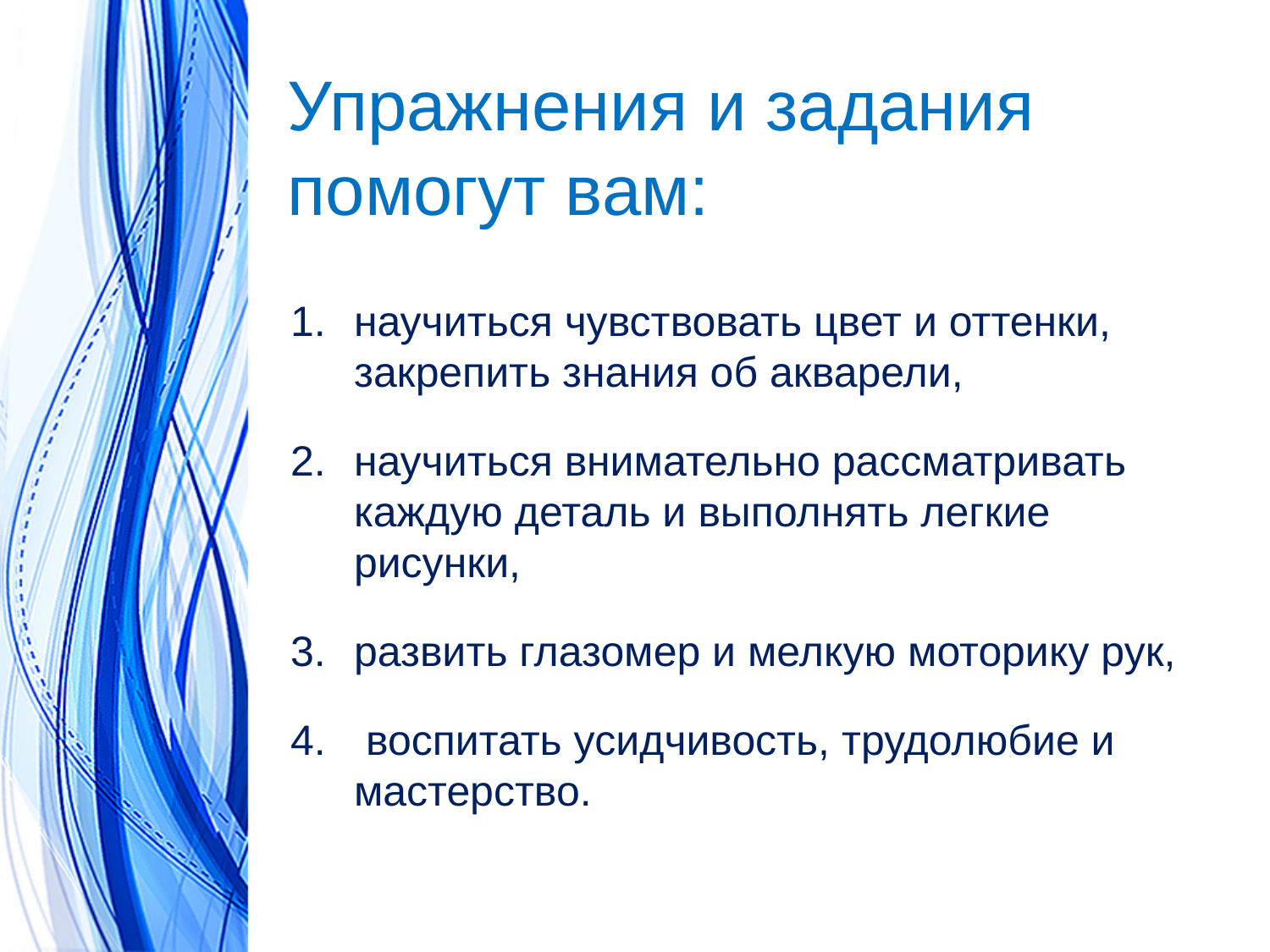

# Упражнения и задания помогут вам:
научиться чувствовать цвет и оттенки, закрепить знания об акварели,

научиться внимательно рассматривать каждую деталь и выполнять легкие рисунки,

развить глазомер и мелкую моторику рук,

 воспитать усидчивость, трудолюбие и мастерство.